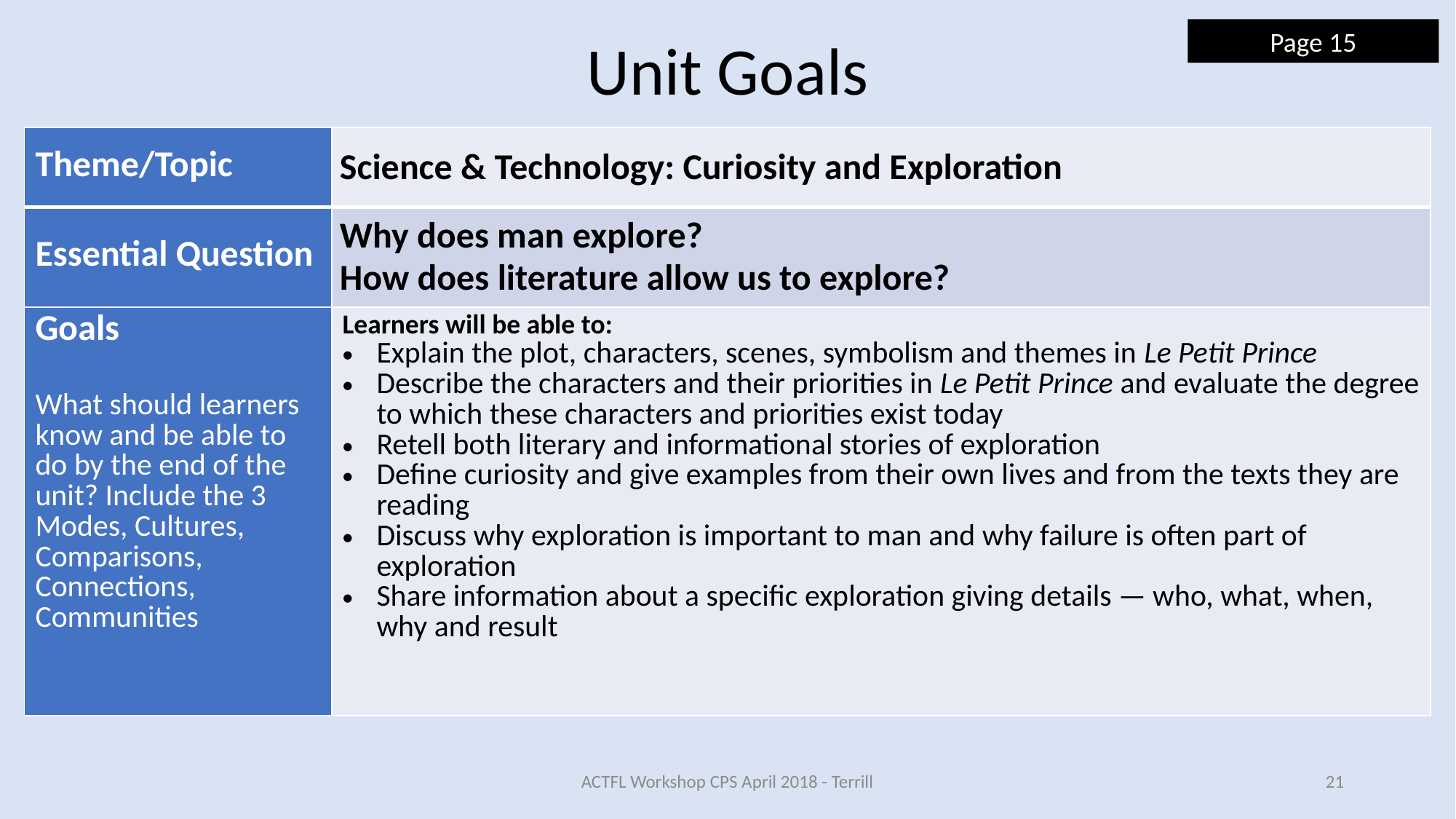

Page 15
# Unit Goals
| Theme/Topic | Science & Technology: Curiosity and Exploration |
| --- | --- |
| Essential Question | Why does man explore? How does literature allow us to explore? |
| Goals What should learners know and be able to do by the end of the unit? Include the 3 Modes, Cultures, Comparisons, Connections, Communities | Learners will be able to: Explain the plot, characters, scenes, symbolism and themes in Le Petit Prince Describe the characters and their priorities in Le Petit Prince and evaluate the degree to which these characters and priorities exist today Retell both literary and informational stories of exploration Define curiosity and give examples from their own lives and from the texts they are reading Discuss why exploration is important to man and why failure is often part of exploration Share information about a specific exploration giving details — who, what, when, why and result |
ACTFL Workshop CPS April 2018 - Terrill
21